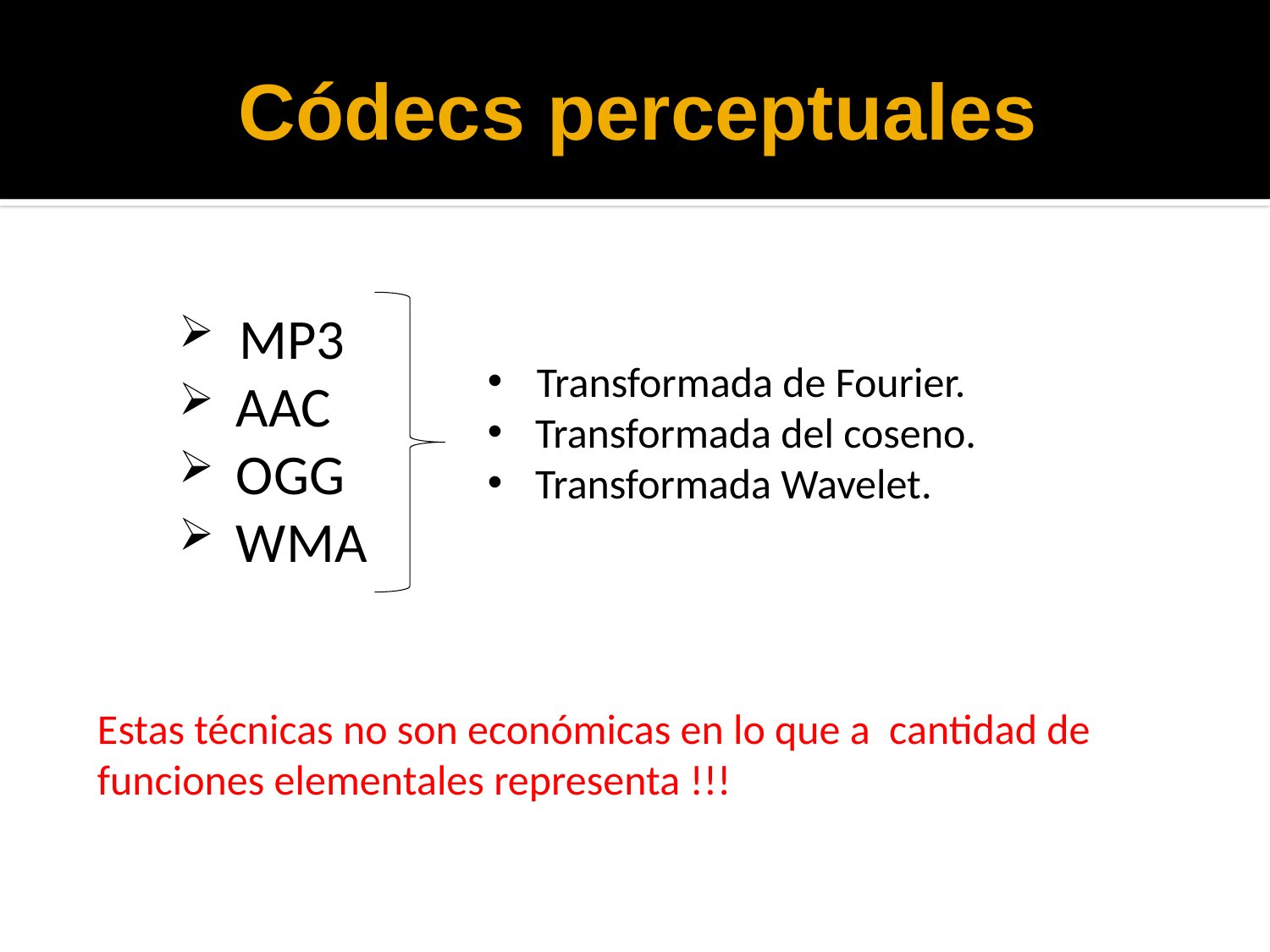

# Códecs perceptuales

 MP3
 AAC
 OGG
 WMA

 Transformada de Fourier.
Transformada del coseno.
Transformada Wavelet.
Estas técnicas no son económicas en lo que a  cantidad de funciones elementales representa !!!